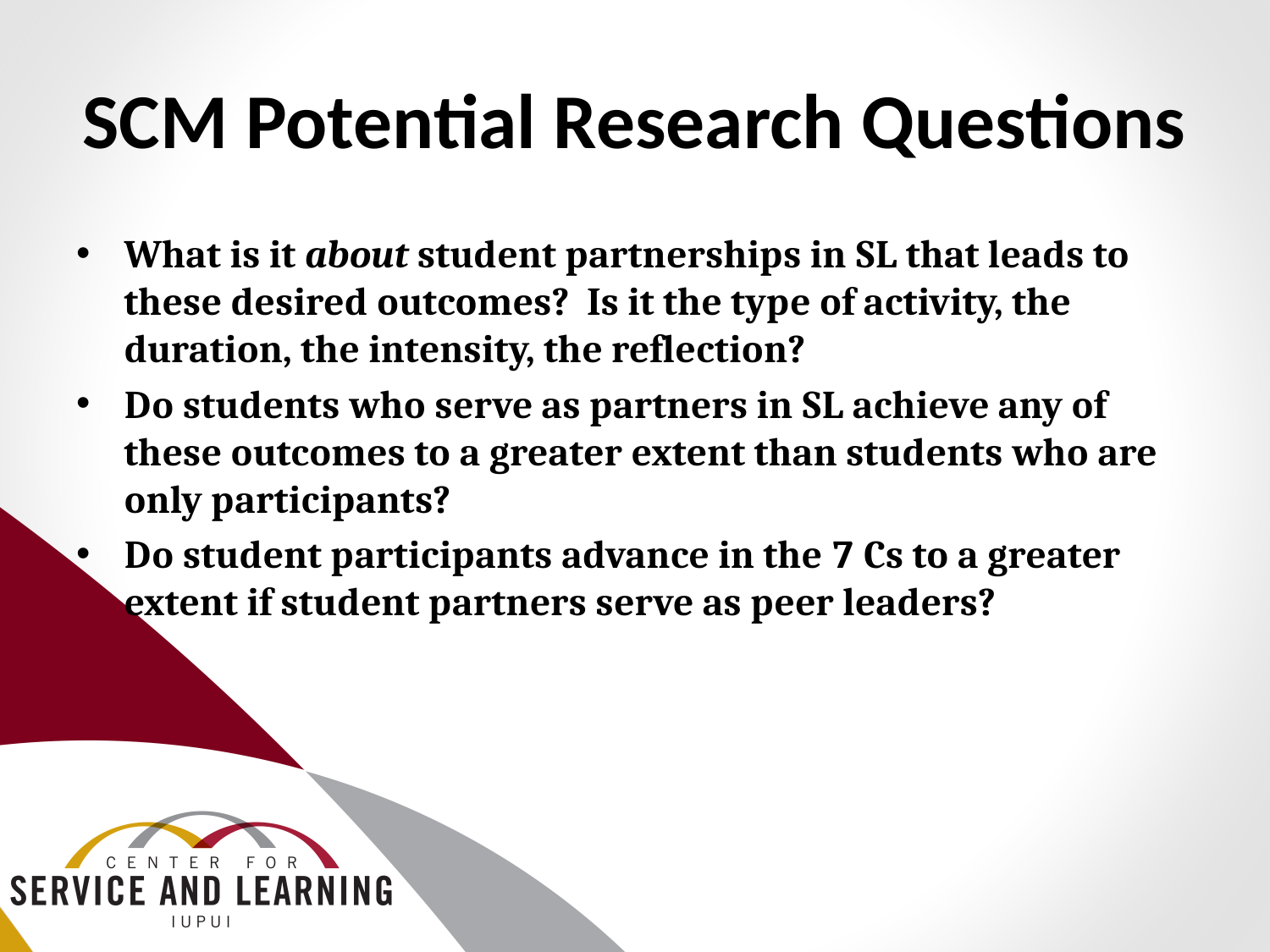

# SCM Potential Research Questions
What is it about student partnerships in SL that leads to these desired outcomes?  Is it the type of activity, the duration, the intensity, the reflection?
Do students who serve as partners in SL achieve any of these outcomes to a greater extent than students who are only participants?
Do student participants advance in the 7 Cs to a greater extent if student partners serve as peer leaders?